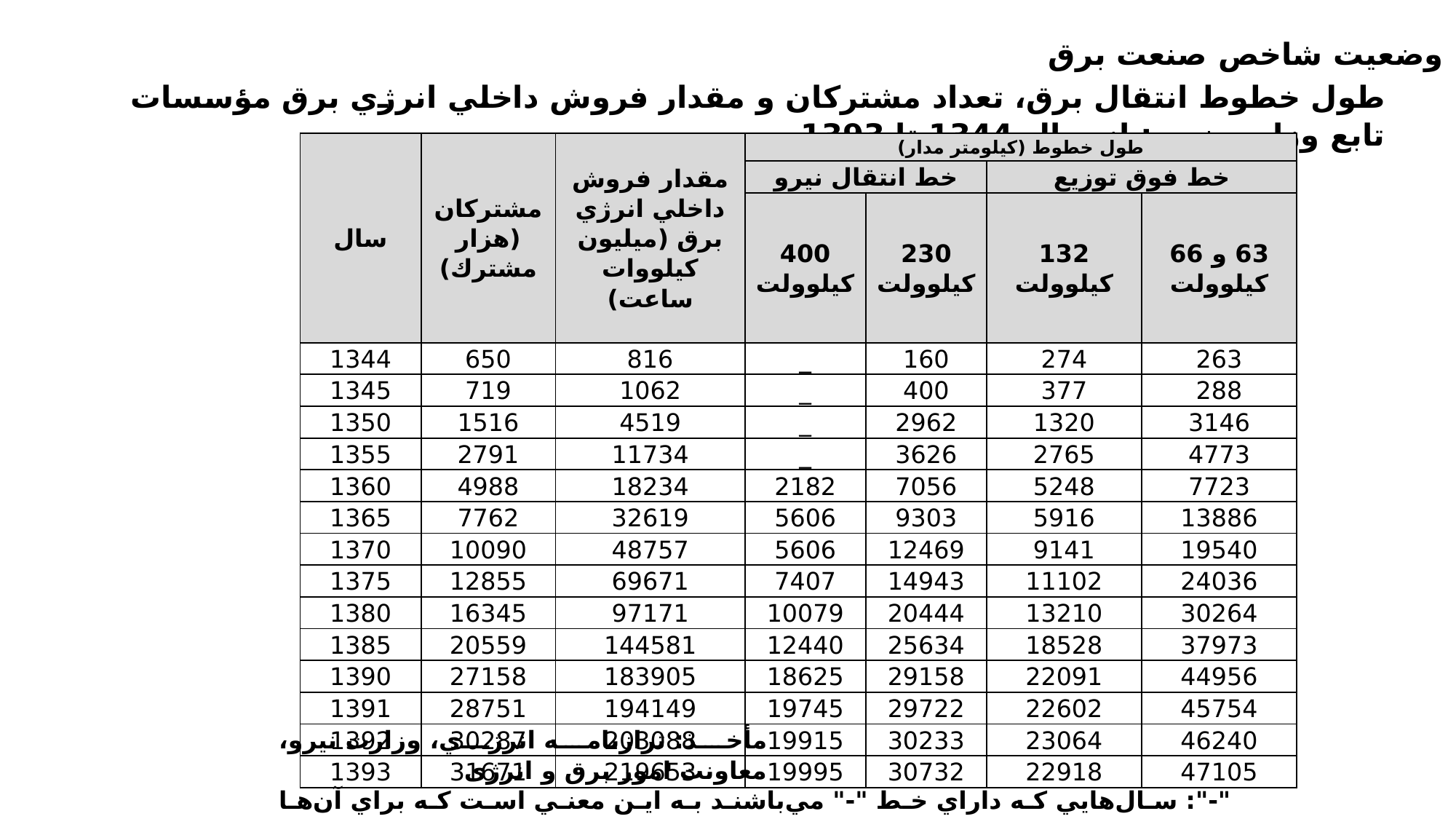

وضعیت شاخص­ صنعت برق
| طول خطوط انتقال برق، تعداد مشتركان و مقدار فروش داخلي انرژي برق مؤسسات تابع وزارت نيرو: از سال 1344 تا 1393 |
| --- |
| سال | مشتركان (هزار مشترك) | مقدار فروش داخلي انرژي برق (ميليون كيلووات ساعت) | طول خطوط (كيلومتر مدار) |  |  |  |
| --- | --- | --- | --- | --- | --- | --- |
|  |  |  | خط انتقال نيرو |  | خط فوق توزيع |  |
|  |  |  | 400 كيلوولت | 230 كيلوولت | 132 كيلوولت | 63 و 66 كيلوولت |
| 1344 | 650 | 816 | \_ | 160 | 274 | 263 |
| 1345 | 719 | 1062 | \_ | 400 | 377 | 288 |
| 1350 | 1516 | 4519 | \_ | 2962 | 1320 | 3146 |
| 1355 | 2791 | 11734 | \_ | 3626 | 2765 | 4773 |
| 1360 | 4988 | 18234 | 2182 | 7056 | 5248 | 7723 |
| 1365 | 7762 | 32619 | 5606 | 9303 | 5916 | 13886 |
| 1370 | 10090 | 48757 | 5606 | 12469 | 9141 | 19540 |
| 1375 | 12855 | 69671 | 7407 | 14943 | 11102 | 24036 |
| 1380 | 16345 | 97171 | 10079 | 20444 | 13210 | 30264 |
| 1385 | 20559 | 144581 | 12440 | 25634 | 18528 | 37973 |
| 1390 | 27158 | 183905 | 18625 | 29158 | 22091 | 44956 |
| 1391 | 28751 | 194149 | 19745 | 29722 | 22602 | 45754 |
| 1392 | 30287 | 203088 | 19915 | 30233 | 23064 | 46240 |
| 1393 | 31671 | 219653 | 19995 | 30732 | 22918 | 47105 |
| مأخذ: ترازنامه انرژي، وزارت نیرو، معاونت امور برق و انرژی |  |
| --- | --- |
| "-": سال‌هايي كه داراي خط "-" مي‌باشند به اين معني است كه براي آن‌ها اطلاعاتي موجود نمي‌باشد. |  |